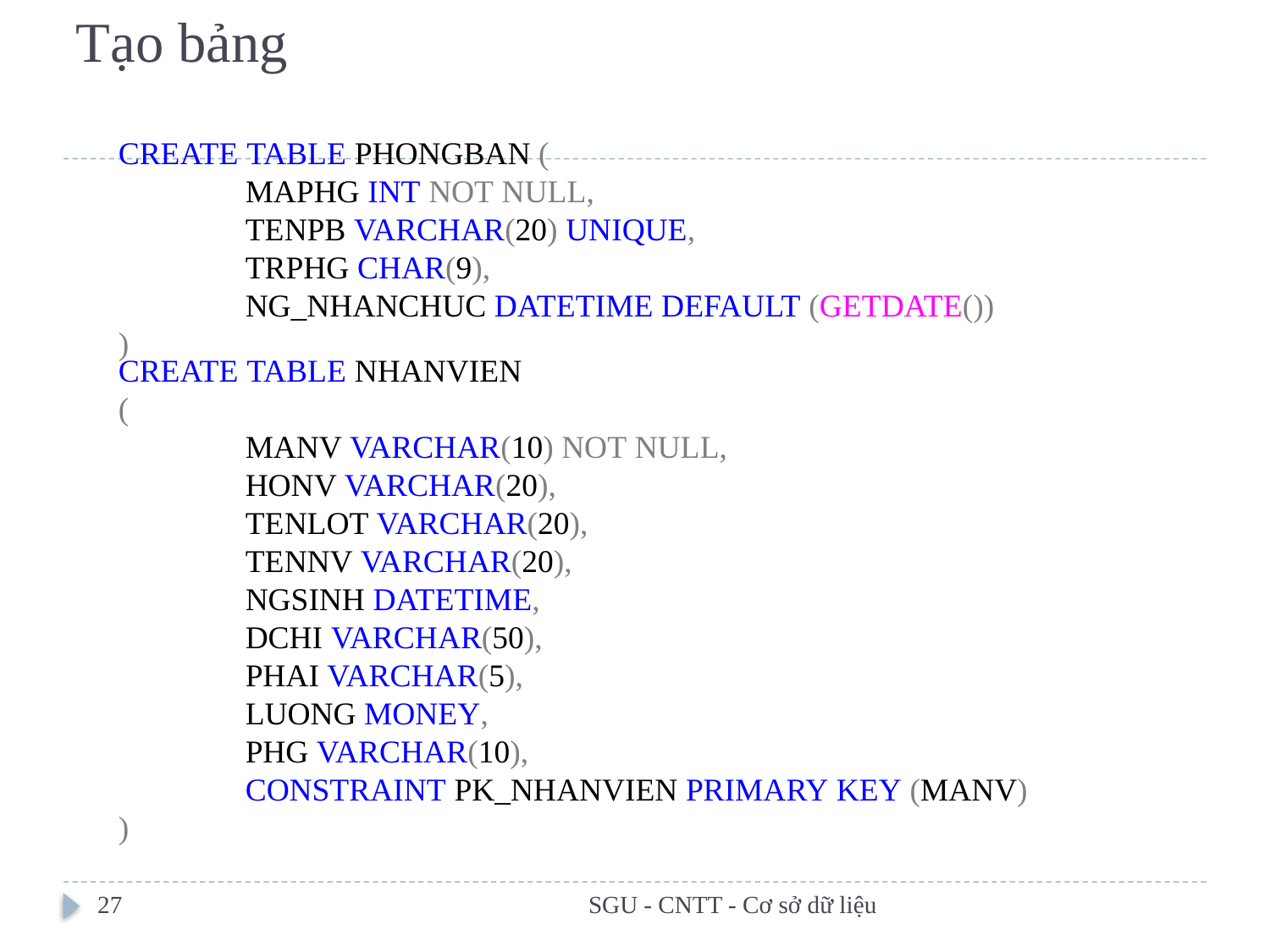

# Tạo bảng
CREATE TABLE PHONGBAN (
	MAPHG INT NOT NULL,
	TENPB VARCHAR(20) UNIQUE,
	TRPHG CHAR(9),
	NG_NHANCHUC DATETIME DEFAULT (GETDATE())
)

CREATE TABLE NHANVIEN
(
	MANV VARCHAR(10) NOT NULL,
	HONV VARCHAR(20),
	TENLOT VARCHAR(20),
	TENNV VARCHAR(20),
	NGSINH DATETIME,
	DCHI VARCHAR(50),
	PHAI VARCHAR(5),
	LUONG MONEY,
	PHG VARCHAR(10),
	CONSTRAINT PK_NHANVIEN PRIMARY KEY (MANV)
)
27
SGU - CNTT - Cơ sở dữ liệu